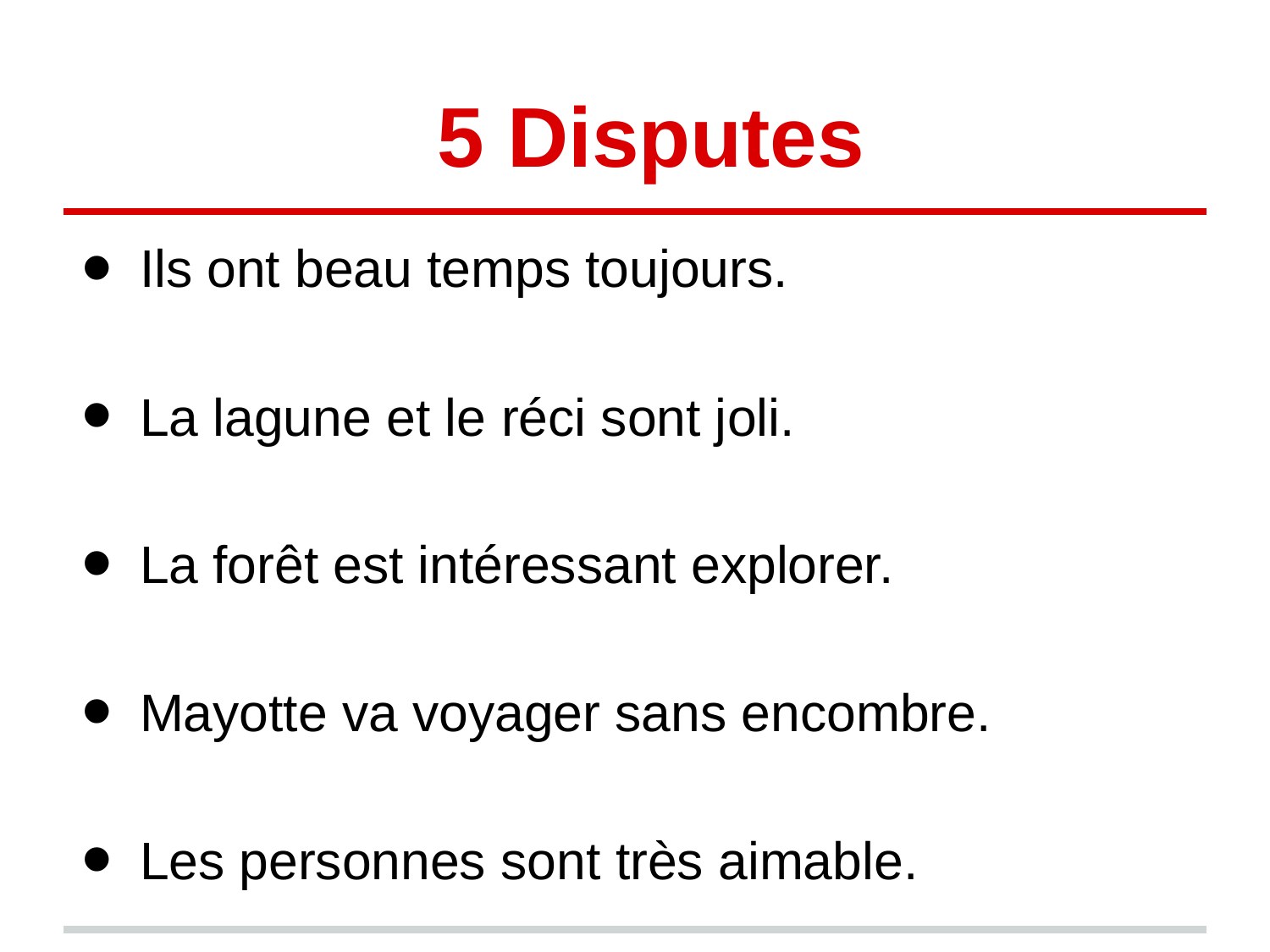

# 5 Disputes
Ils ont beau temps toujours.

La lagune et le réci sont joli.

La forêt est intéressant explorer.

Mayotte va voyager sans encombre.

Les personnes sont très aimable.